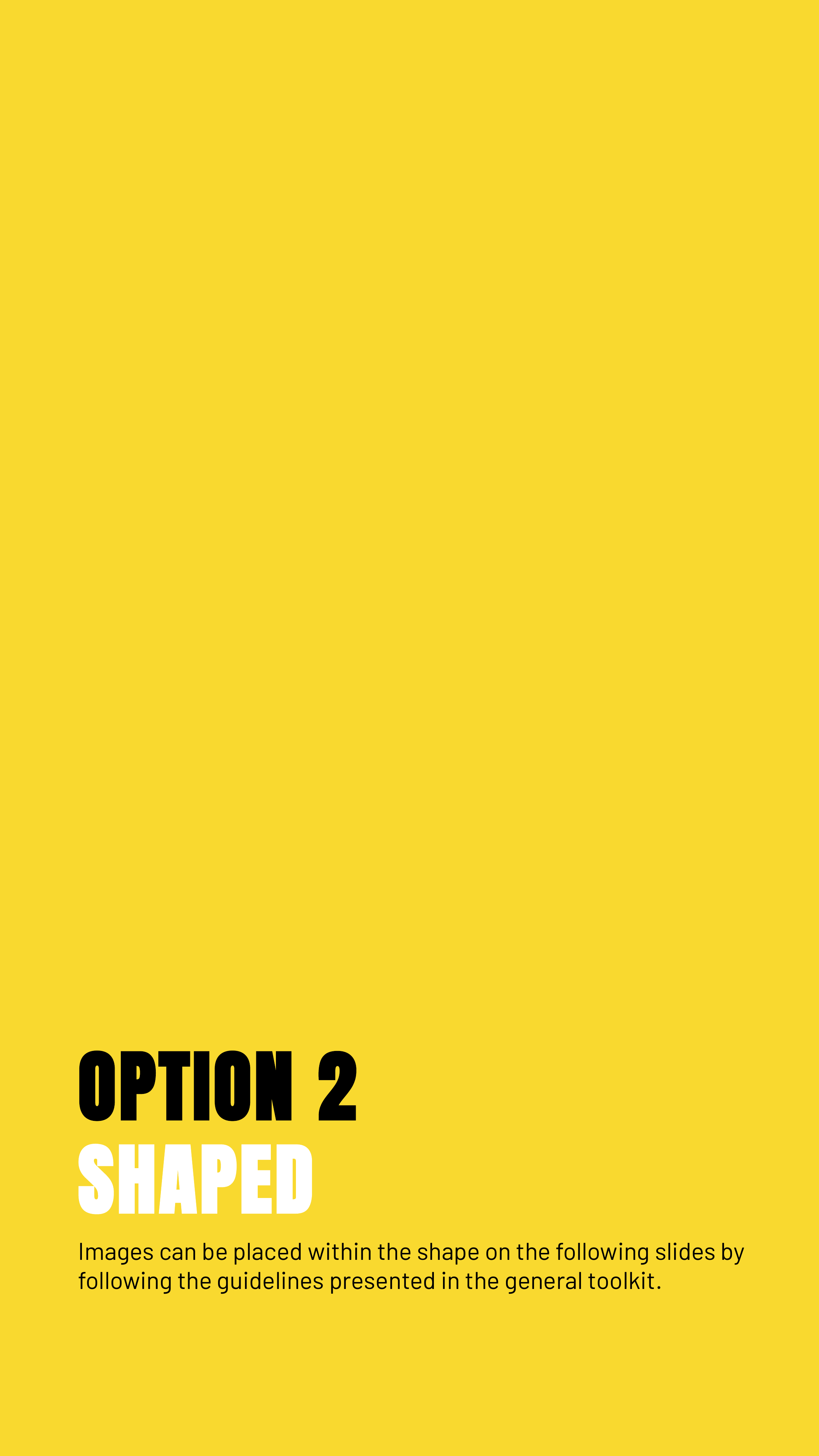

OPTION 2
SHAPED
Images can be placed within the shape on the following slides by following the guidelines presented in the general toolkit.